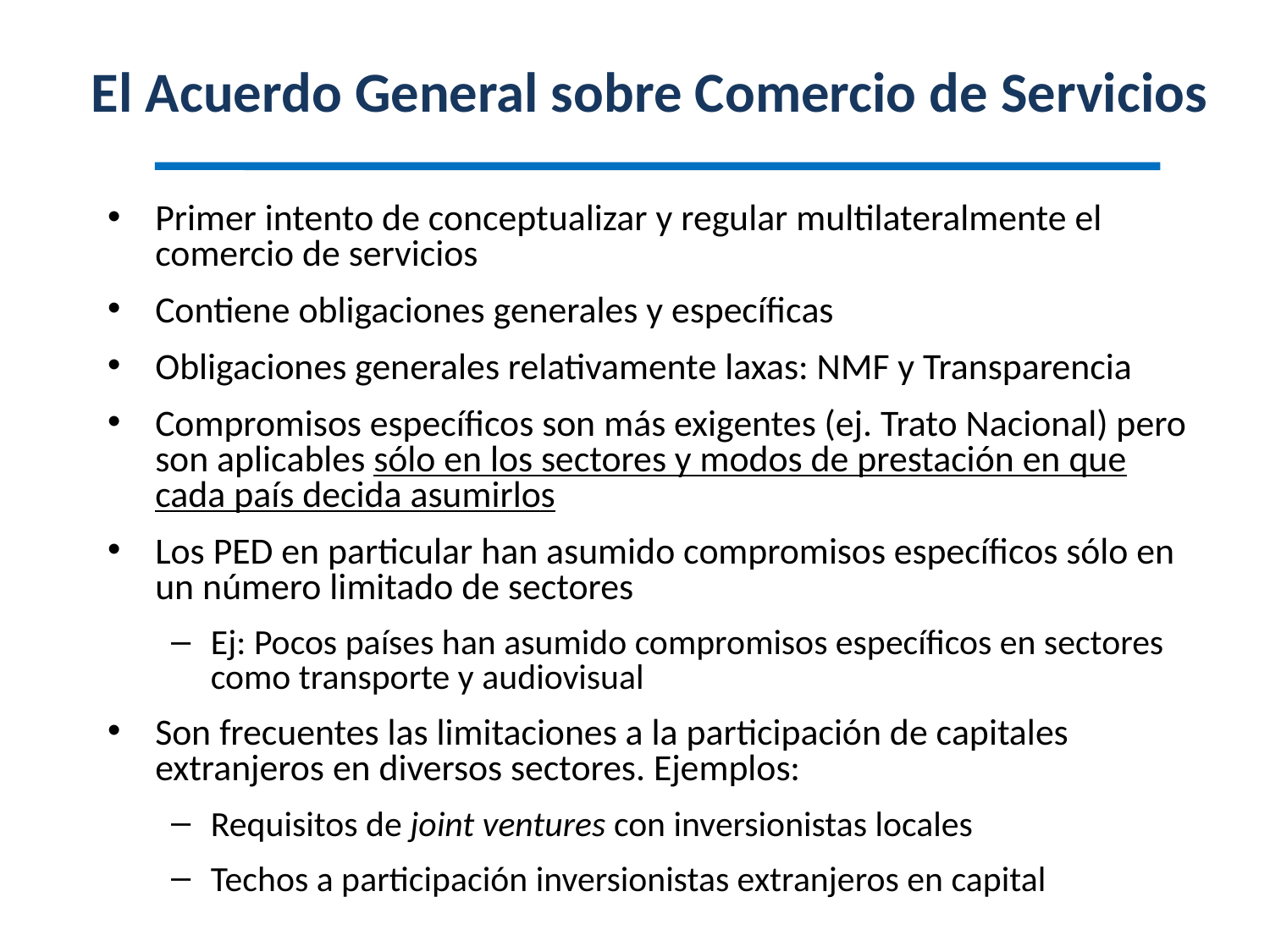

El Acuerdo General sobre Comercio de Servicios

Primer intento de conceptualizar y regular multilateralmente el comercio de servicios
Contiene obligaciones generales y específicas
Obligaciones generales relativamente laxas: NMF y Transparencia
Compromisos específicos son más exigentes (ej. Trato Nacional) pero son aplicables sólo en los sectores y modos de prestación en que cada país decida asumirlos
Los PED en particular han asumido compromisos específicos sólo en un número limitado de sectores
Ej: Pocos países han asumido compromisos específicos en sectores como transporte y audiovisual
Son frecuentes las limitaciones a la participación de capitales extranjeros en diversos sectores. Ejemplos:
Requisitos de joint ventures con inversionistas locales
Techos a participación inversionistas extranjeros en capital